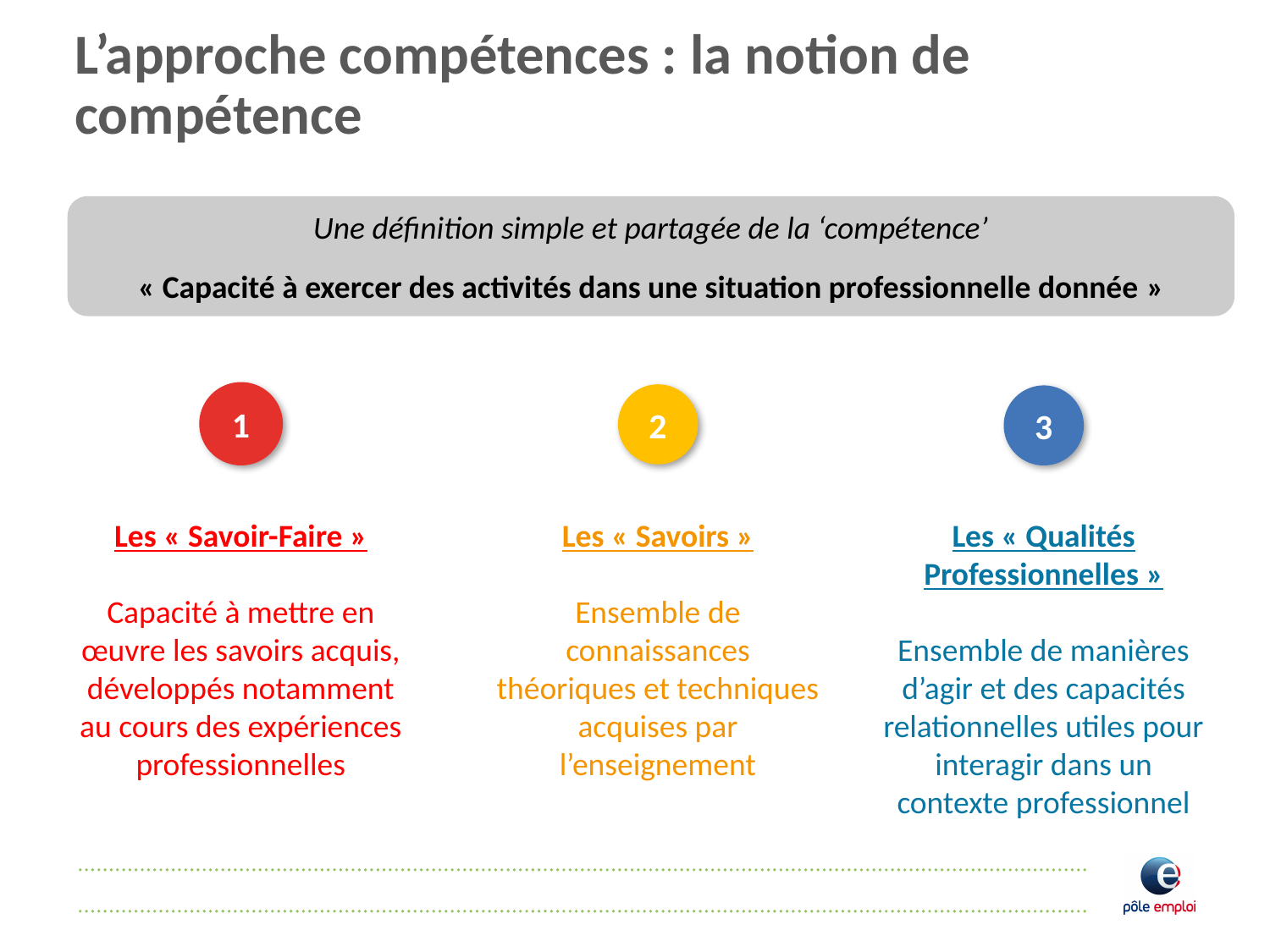

# L’approche compétences : la notion de compétence
02
● ● ● ● ● ● ● ● ● ● ● ● ● ● ● ● ● ● ●  ● ● ● ● ● ● ● ● ●  ● ● ● ● ● ● ● ● ●  ● ● ● ● ● ● ● ● ●  ● ● ● ● ● ● ● ● ●  ● ● ● ● ● ● ● ● ●  ● ● ● ● ● ● ● ● ●  ● ● ● ● ● ● ● ● ●  ● ● ● ● ● ● ● ● ●  ● ● ● ● ● ● ● ●
Une définition simple et partagée de la ‘compétence’

« Capacité à exercer des activités dans une situation professionnelle donnée »
1
2
3
Les « Savoir-Faire »

Capacité à mettre en œuvre les savoirs acquis, développés notamment au cours des expériences professionnelles
Les « Savoirs »

Ensemble de connaissances théoriques et techniques acquises par l’enseignement
Les « Qualités Professionnelles »

Ensemble de manières d’agir et des capacités relationnelles utiles pour interagir dans un contexte professionnel